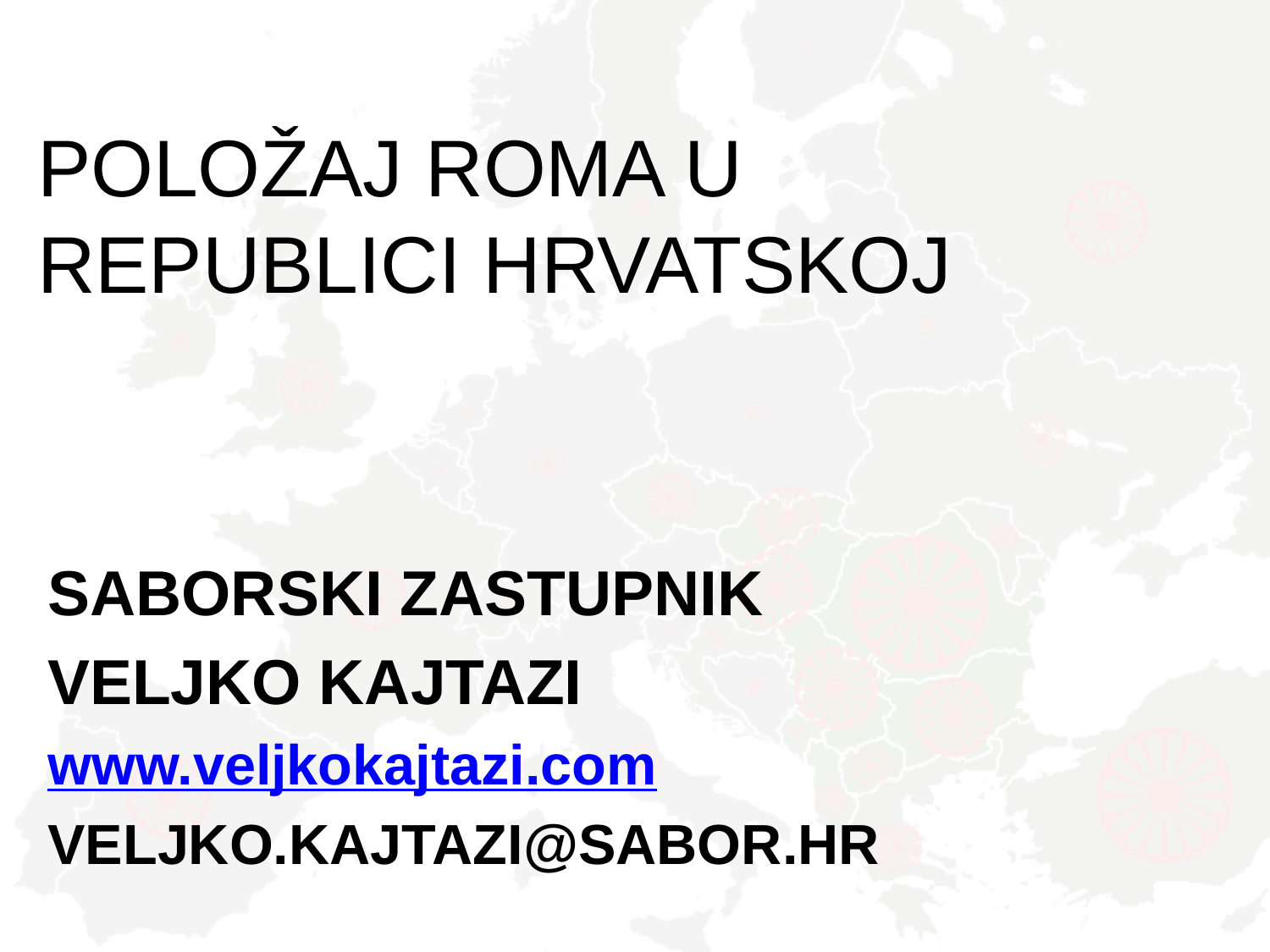

# POLOŽAJ ROMA U REPUBLICI HRVATSKOJ
SABORSKI ZASTUPNIK
VELJKO KAJTAZI
www.veljkokajtazi.com
VELJKO.KAJTAZI@SABOR.HR